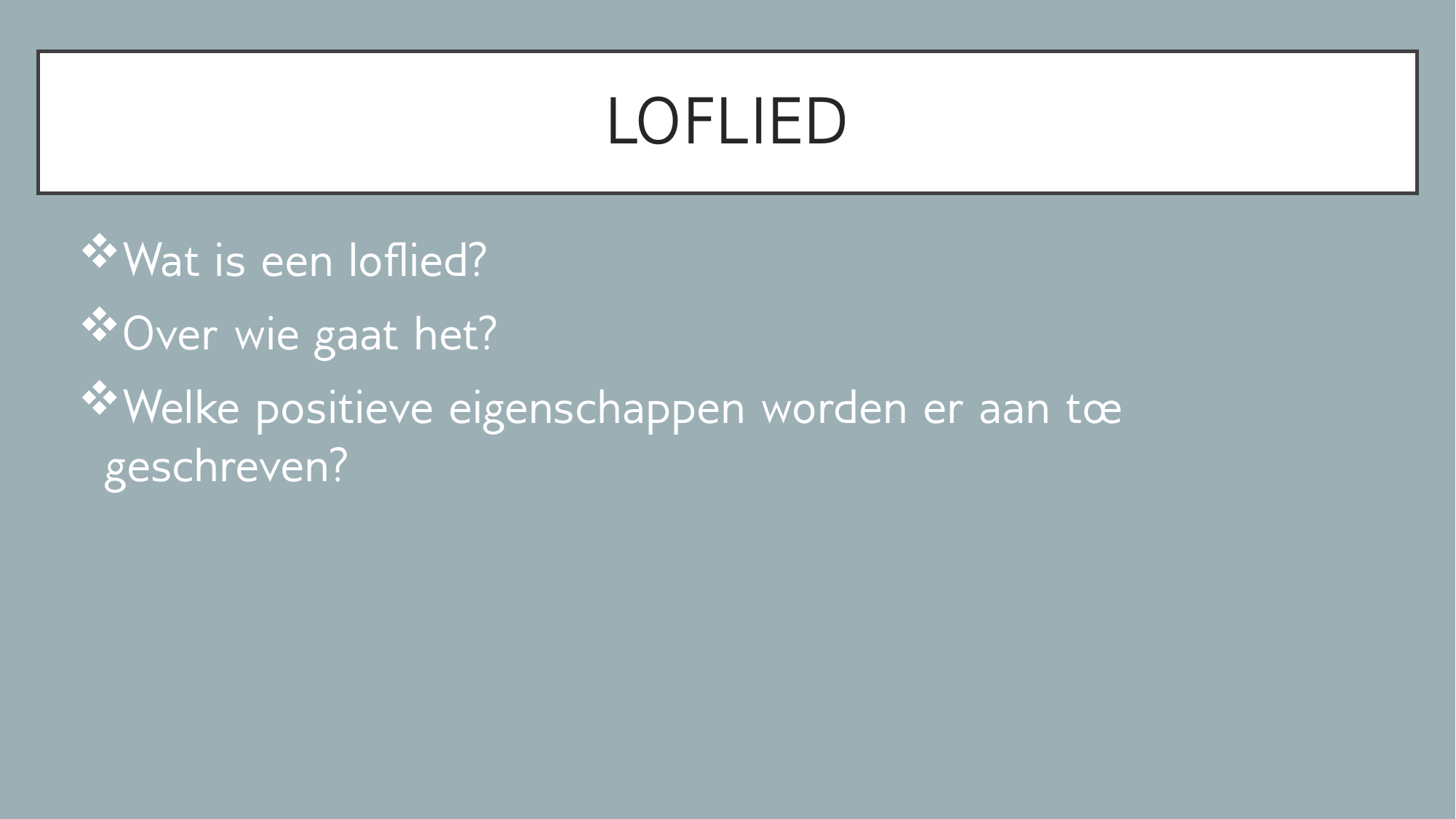

# Loflied
Wat is een loflied?
Over wie gaat het?
Welke positieve eigenschappen worden er aan toe geschreven?